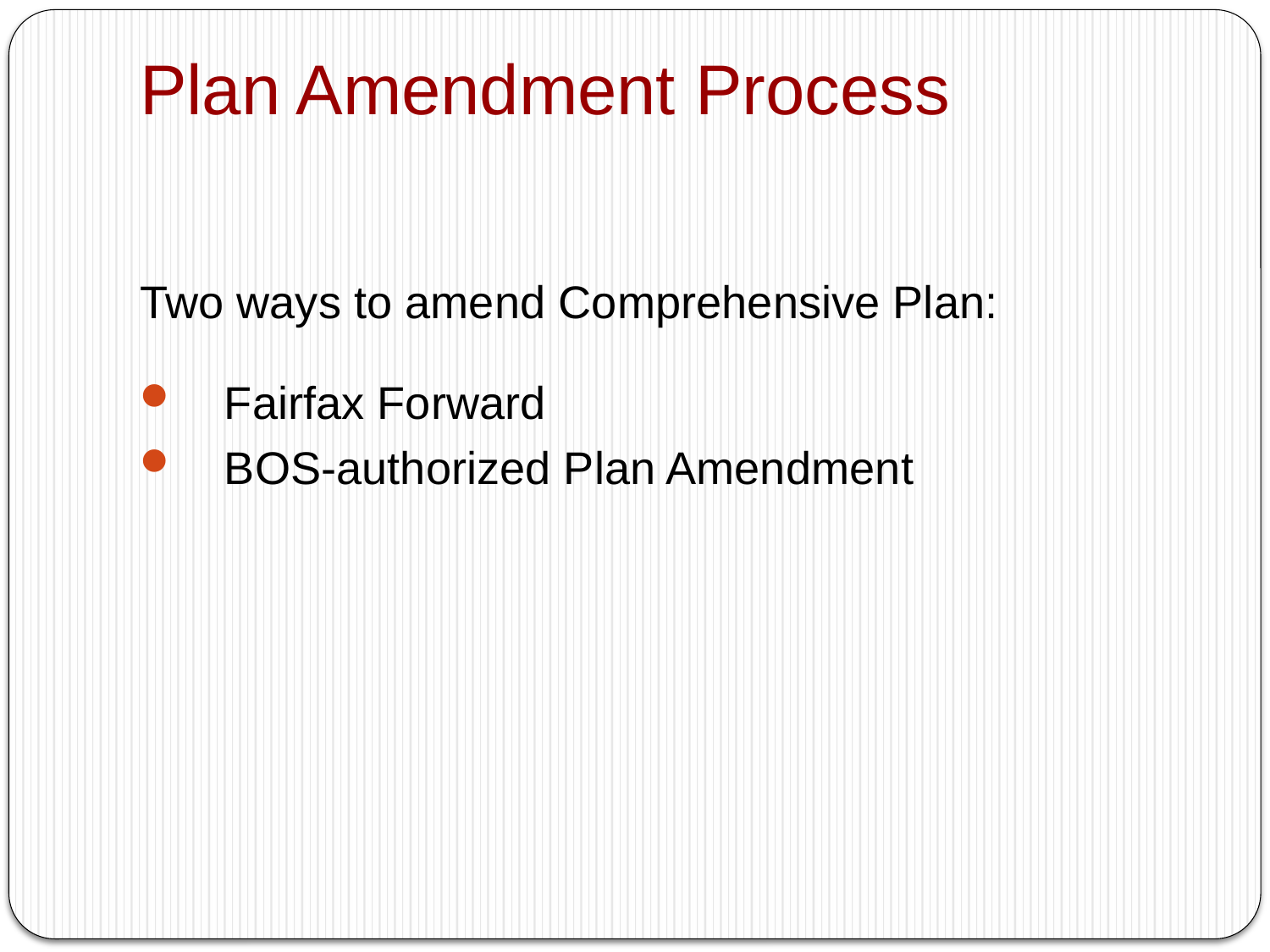

# Plan Amendment Process

Two ways to amend Comprehensive Plan:

Fairfax Forward
BOS-authorized Plan Amendment